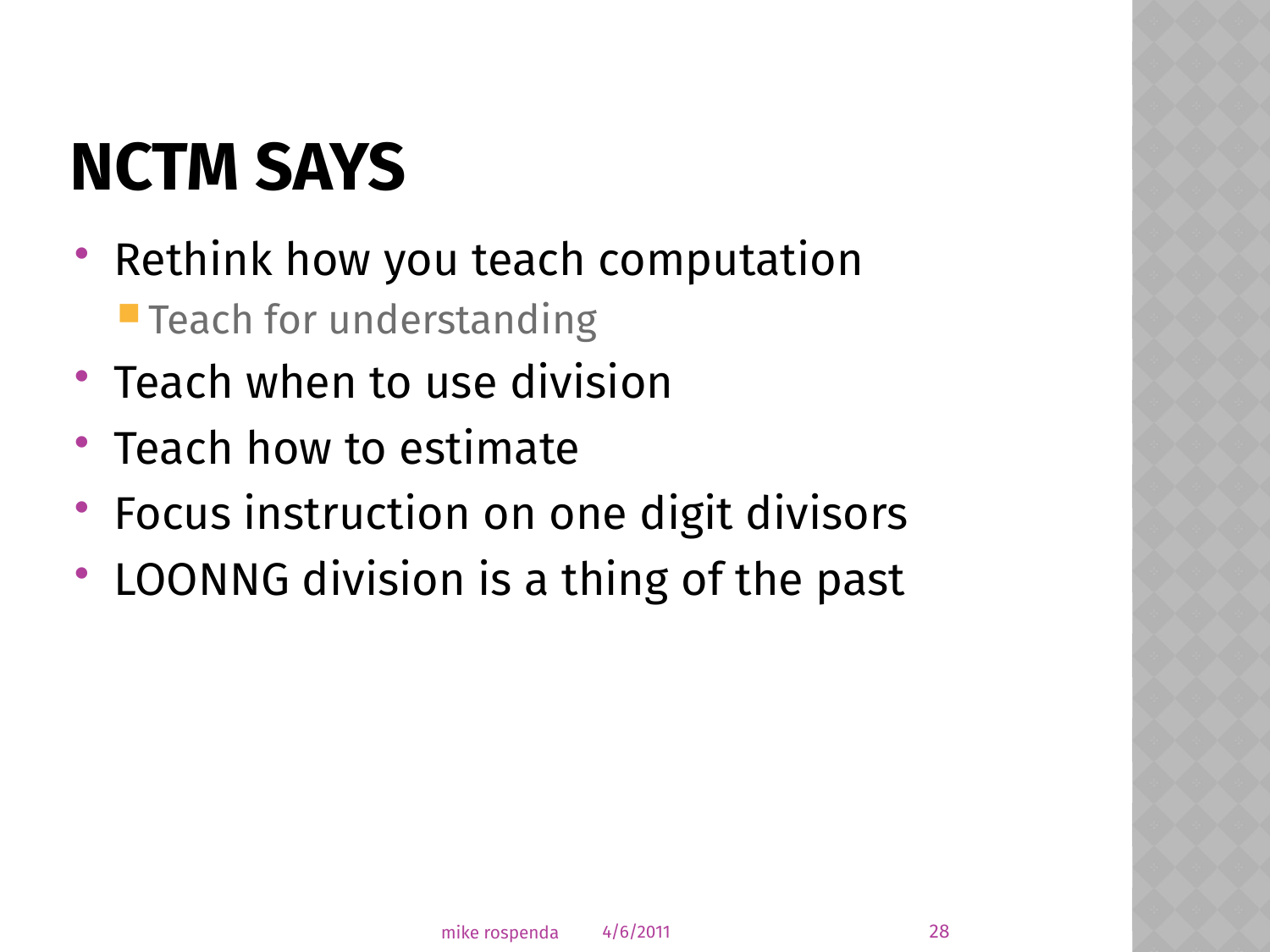

# NCTM says
Rethink how you teach computation
Teach for understanding
Teach when to use division
Teach how to estimate
Focus instruction on one digit divisors
LOONNG division is a thing of the past
28
mike rospenda
4/6/2011